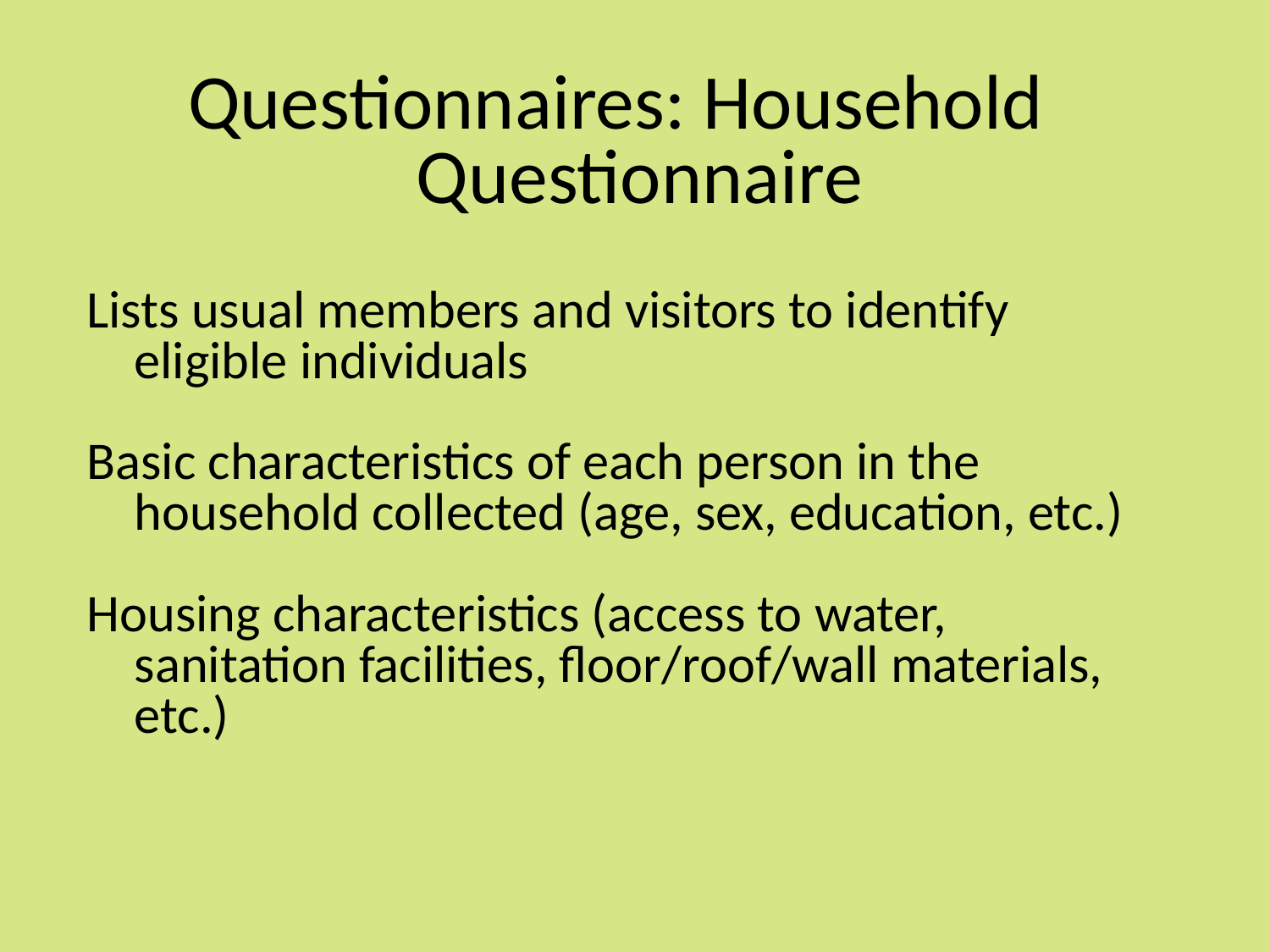

Questionnaires: Household Questionnaire
Lists usual members and visitors to identify eligible individuals
Basic characteristics of each person in the household collected (age, sex, education, etc.)
Housing characteristics (access to water, sanitation facilities, floor/roof/wall materials, etc.)